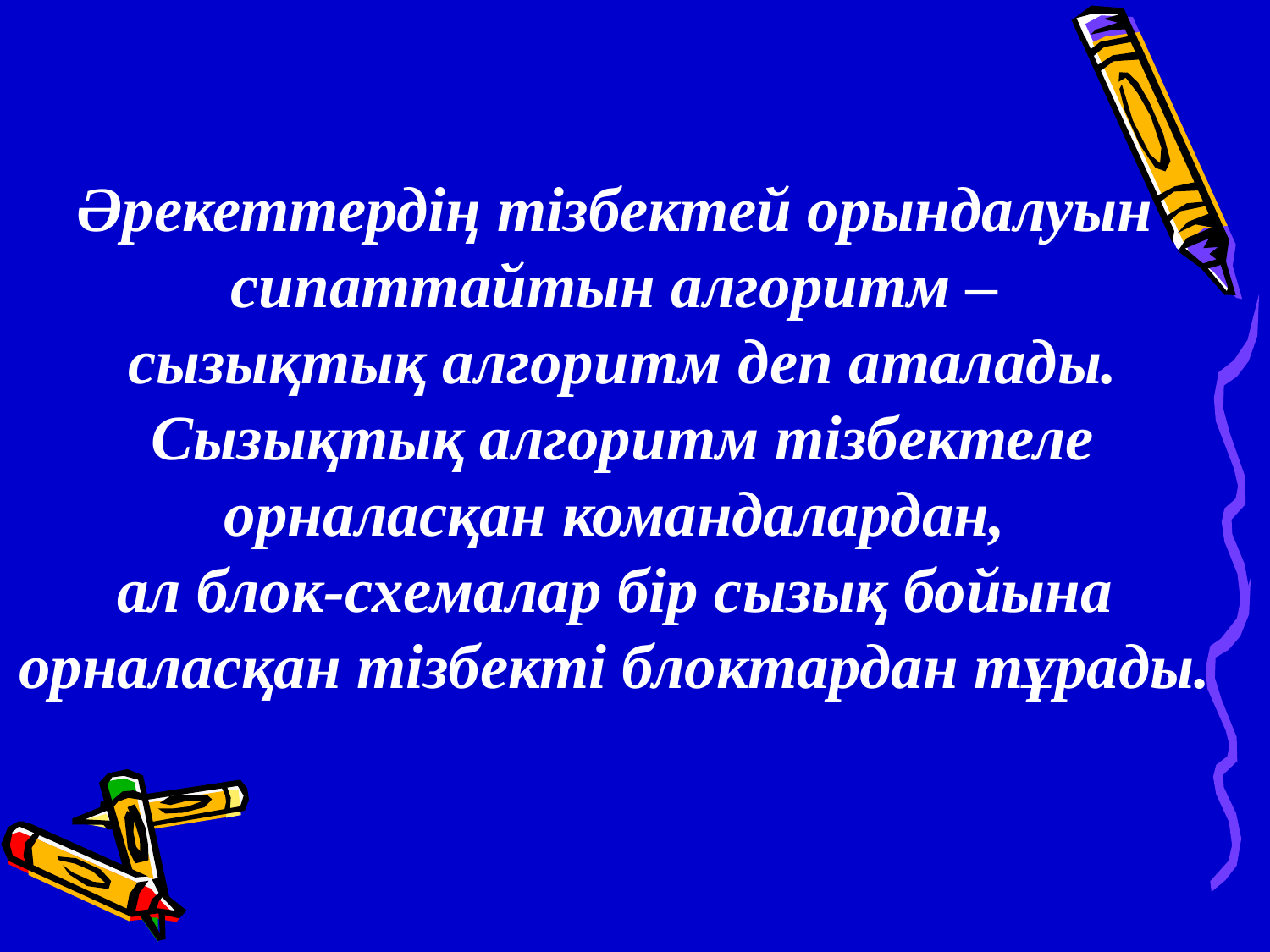

Әрекеттердің тізбектей орындалуын
сипаттайтын алгоритм –
сызықтық алгоритм деп аталады.
 Сызықтық алгоритм тізбектеле
орналасқан командалардан,
ал блок-схемалар бір сызық бойына
орналасқан тізбекті блоктардан тұрады.